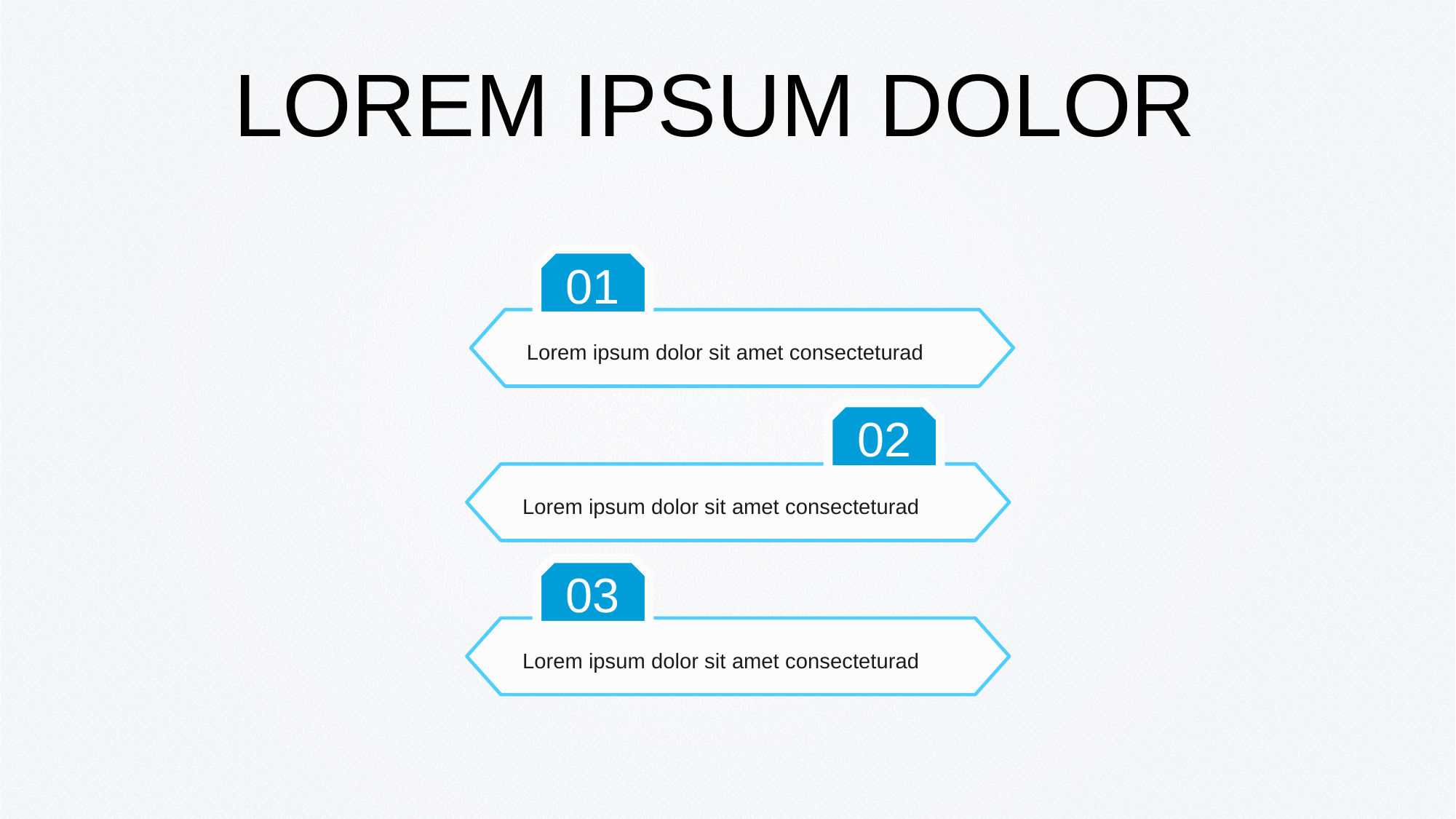

# LOREM IPSUM DOLOR
01
Lorem ipsum dolor sit amet consecteturad
02
Lorem ipsum dolor sit amet consecteturad
03
Lorem ipsum dolor sit amet consecteturad